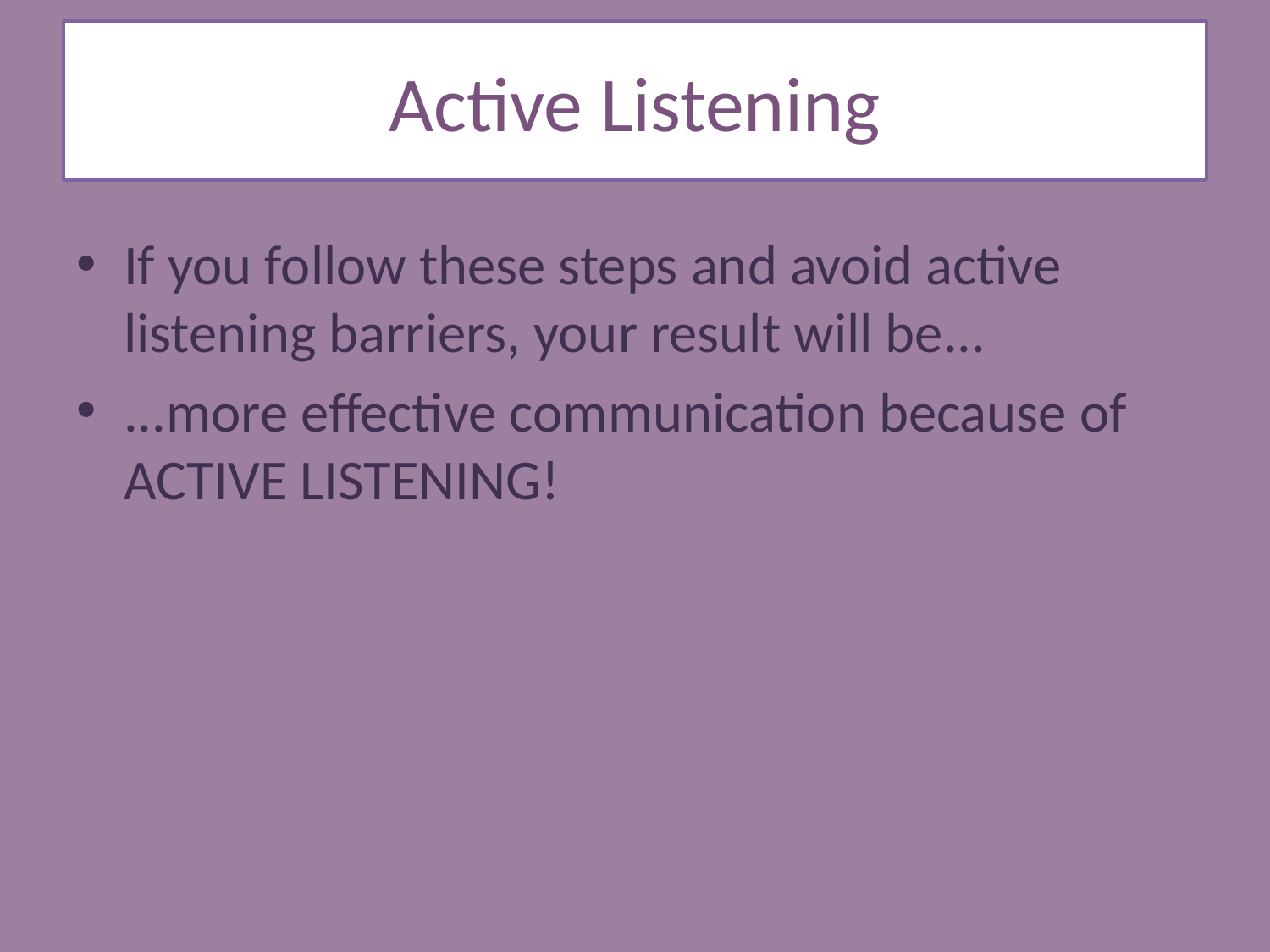

# Active Listening
If you follow these steps and avoid active listening barriers, your result will be...
...more effective communication because of ACTIVE LISTENING!